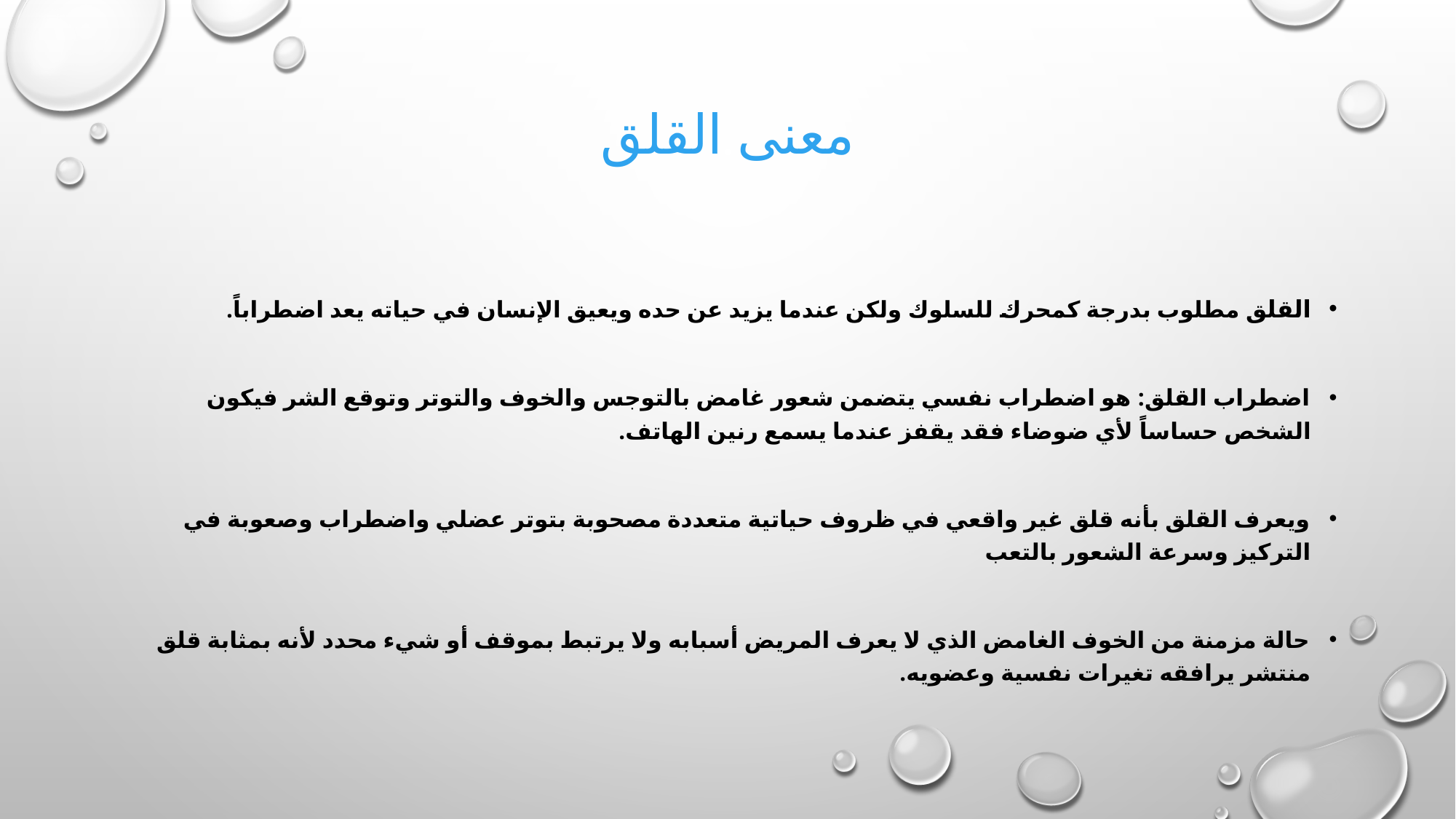

# معنى القلق
القلق مطلوب بدرجة كمحرك للسلوك ولكن عندما يزيد عن حده ويعيق الإنسان في حياته يعد اضطراباً.

اضطراب القلق: هو اضطراب نفسي يتضمن شعور غامض بالتوجس والخوف والتوتر وتوقع الشر فيكون الشخص حساساً لأي ضوضاء فقد يقفز عندما يسمع رنين الهاتف.

ويعرف القلق بأنه قلق غير واقعي في ظروف حياتية متعددة مصحوبة بتوتر عضلي واضطراب وصعوبة في التركيز وسرعة الشعور بالتعب

حالة مزمنة من الخوف الغامض الذي لا يعرف المريض أسبابه ولا يرتبط بموقف أو شيء محدد لأنه بمثابة قلق منتشر يرافقه تغيرات نفسية وعضويه.